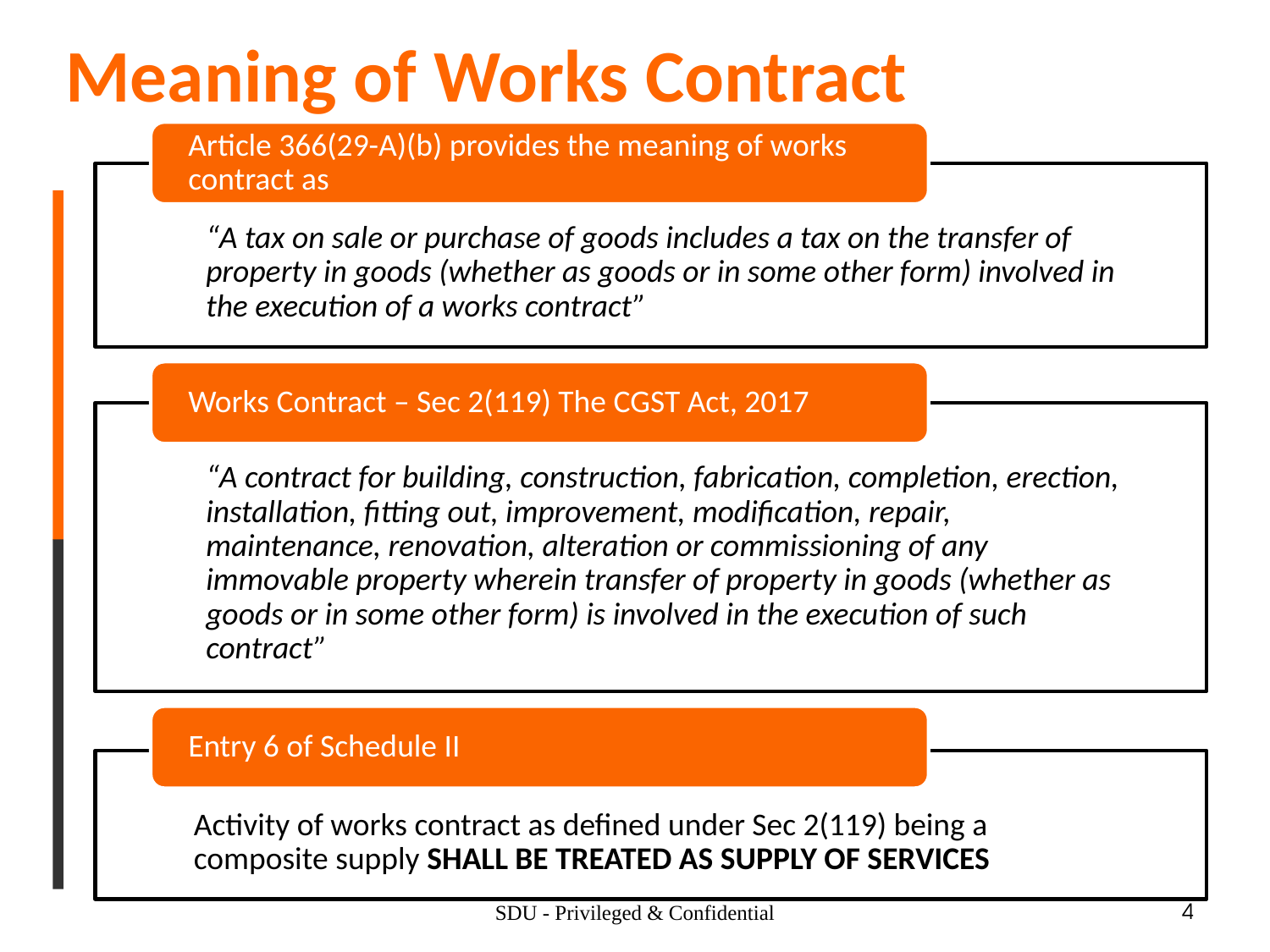

Meaning of Works Contract
“A tax on sale or purchase of goods includes a tax on the transfer of property in goods (whether as goods or in some other form) involved in the execution of a works contract”
Article 366(29-A)(b) provides the meaning of works contract as
“A contract for building, construction, fabrication, completion, erection, installation, fitting out, improvement, modification, repair, maintenance, renovation, alteration or commissioning of any immovable property wherein transfer of property in goods (whether as goods or in some other form) is involved in the execution of such contract”
Works Contract – Sec 2(119) The CGST Act, 2017
Activity of works contract as defined under Sec 2(119) being a composite supply SHALL BE TREATED AS SUPPLY OF SERVICES
Entry 6 of Schedule II
4
SDU - Privileged & Confidential